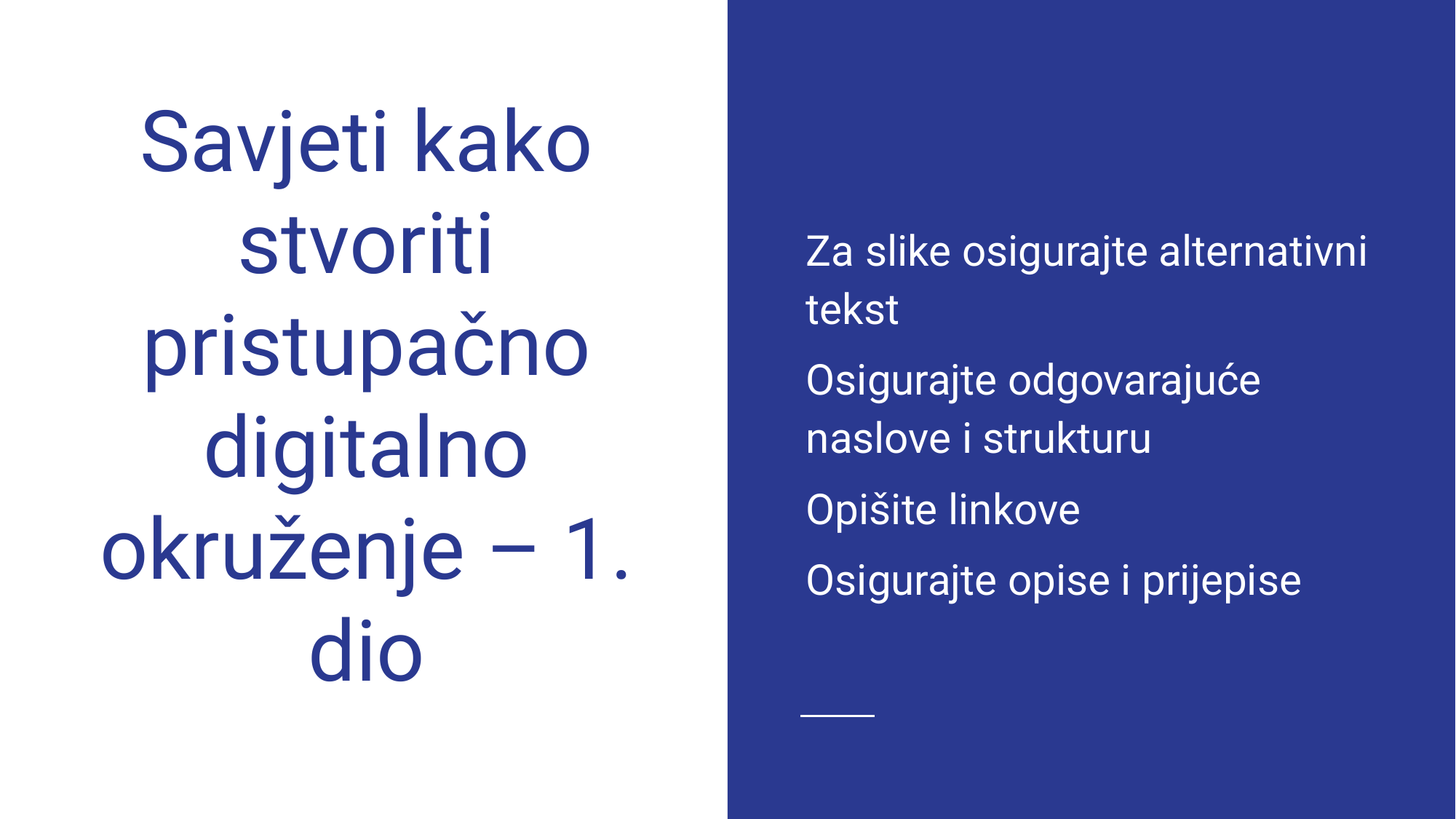

Za slike osigurajte alternativni tekst
Osigurajte odgovarajuće naslove i strukturu
Opišite linkove
Osigurajte opise i prijepise
# Savjeti kako stvoriti pristupačno digitalno okruženje – 1. dio